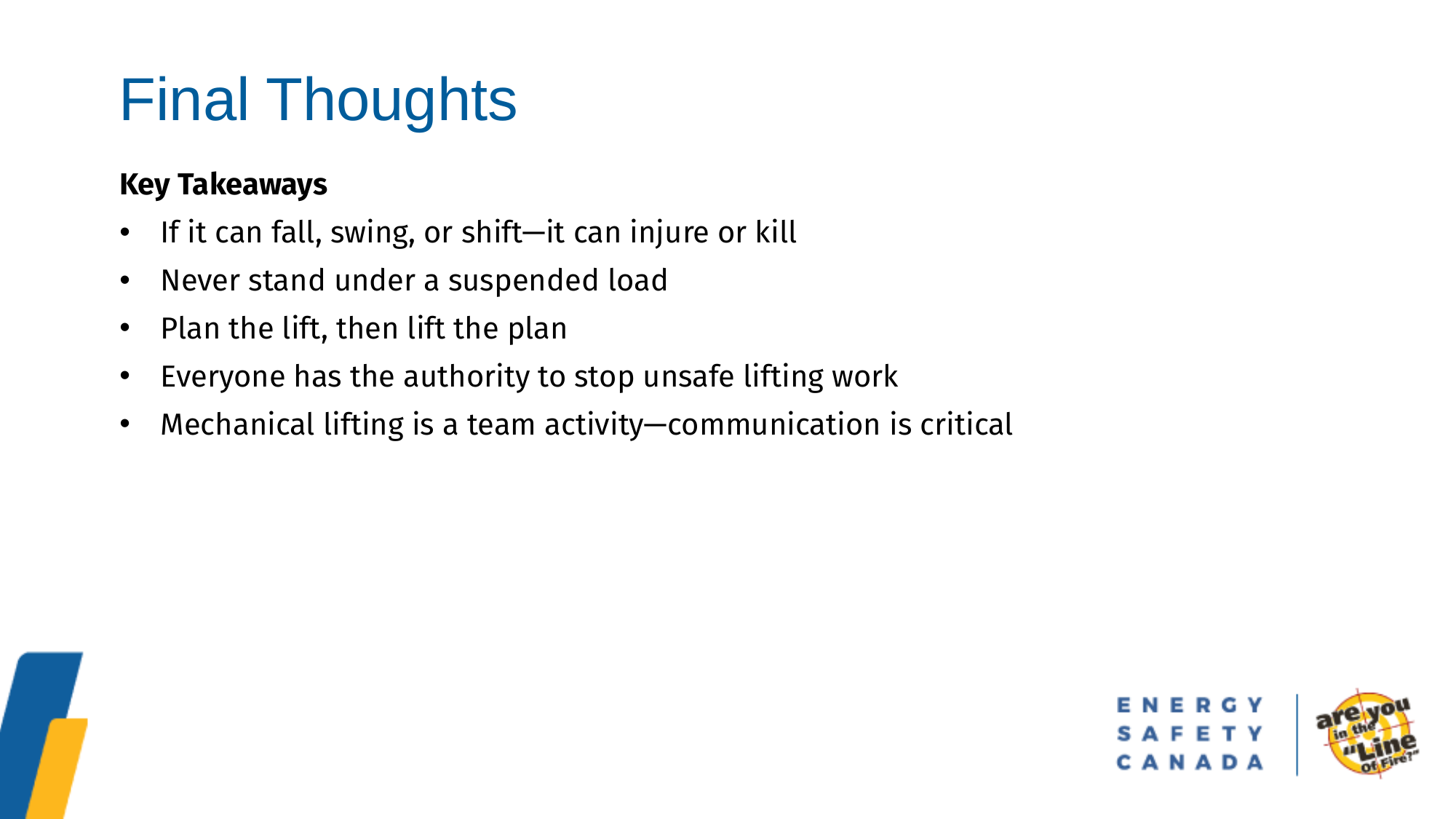

Final Thoughts
Key Takeaways
If it can fall, swing, or shift—it can injure or kill
Never stand under a suspended load
Plan the lift, then lift the plan
Everyone has the authority to stop unsafe lifting work
Mechanical lifting is a team activity—communication is critical